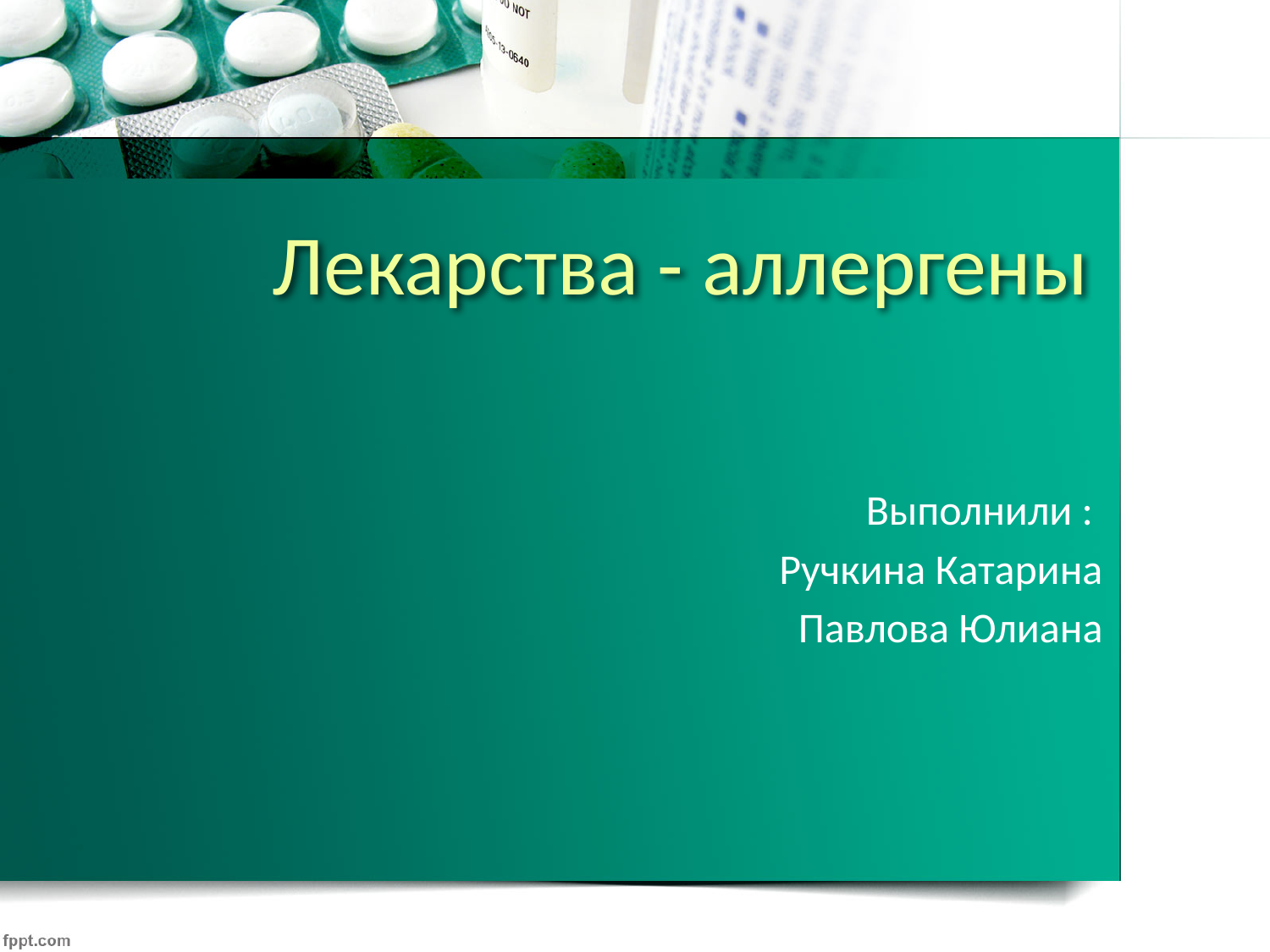

# Лекарства - аллергены
Выполнили :
Ручкина Катарина
Павлова Юлиана